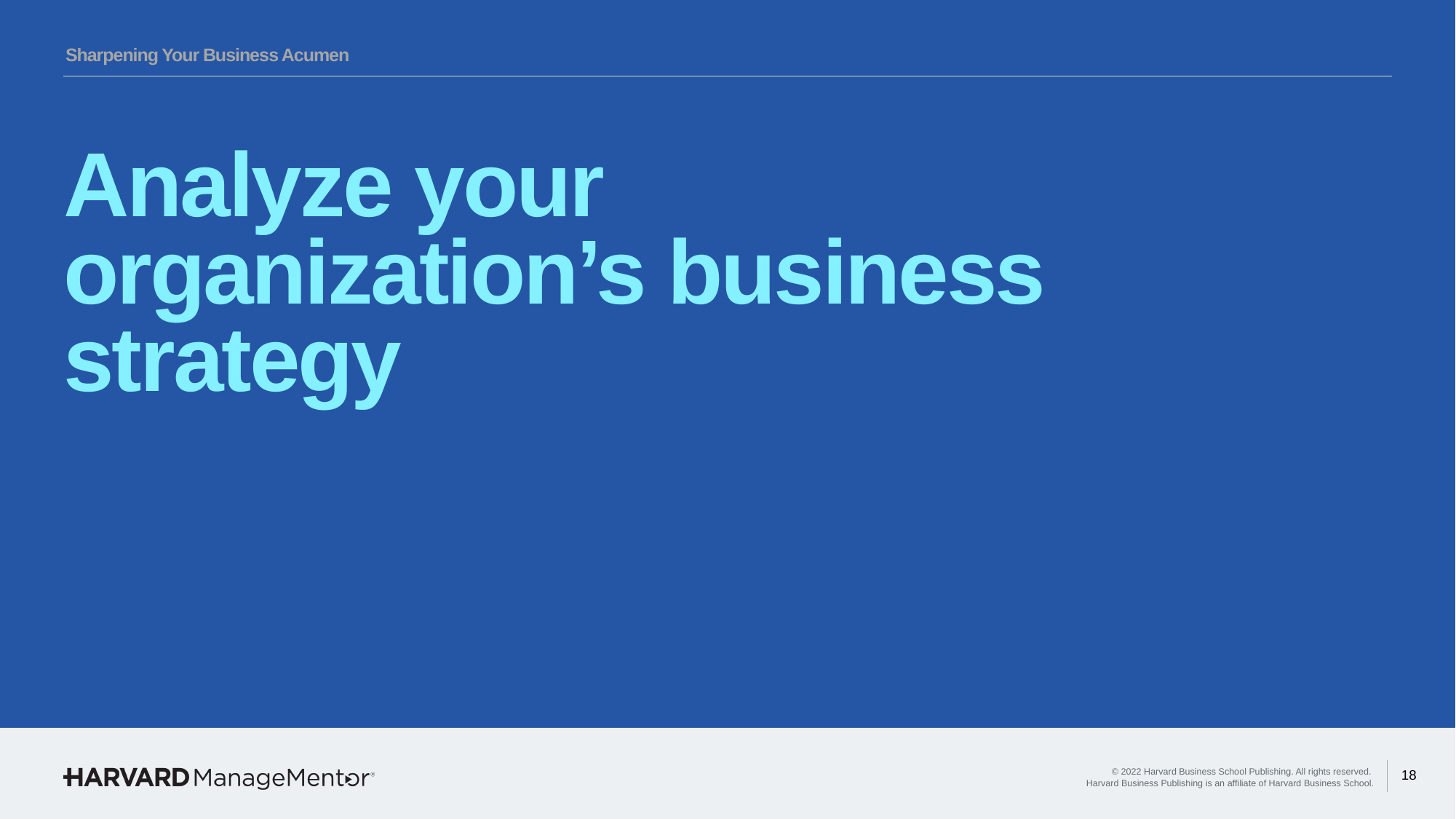

Sharpening Your Business Acumen

Analyze your organization’s business strategy